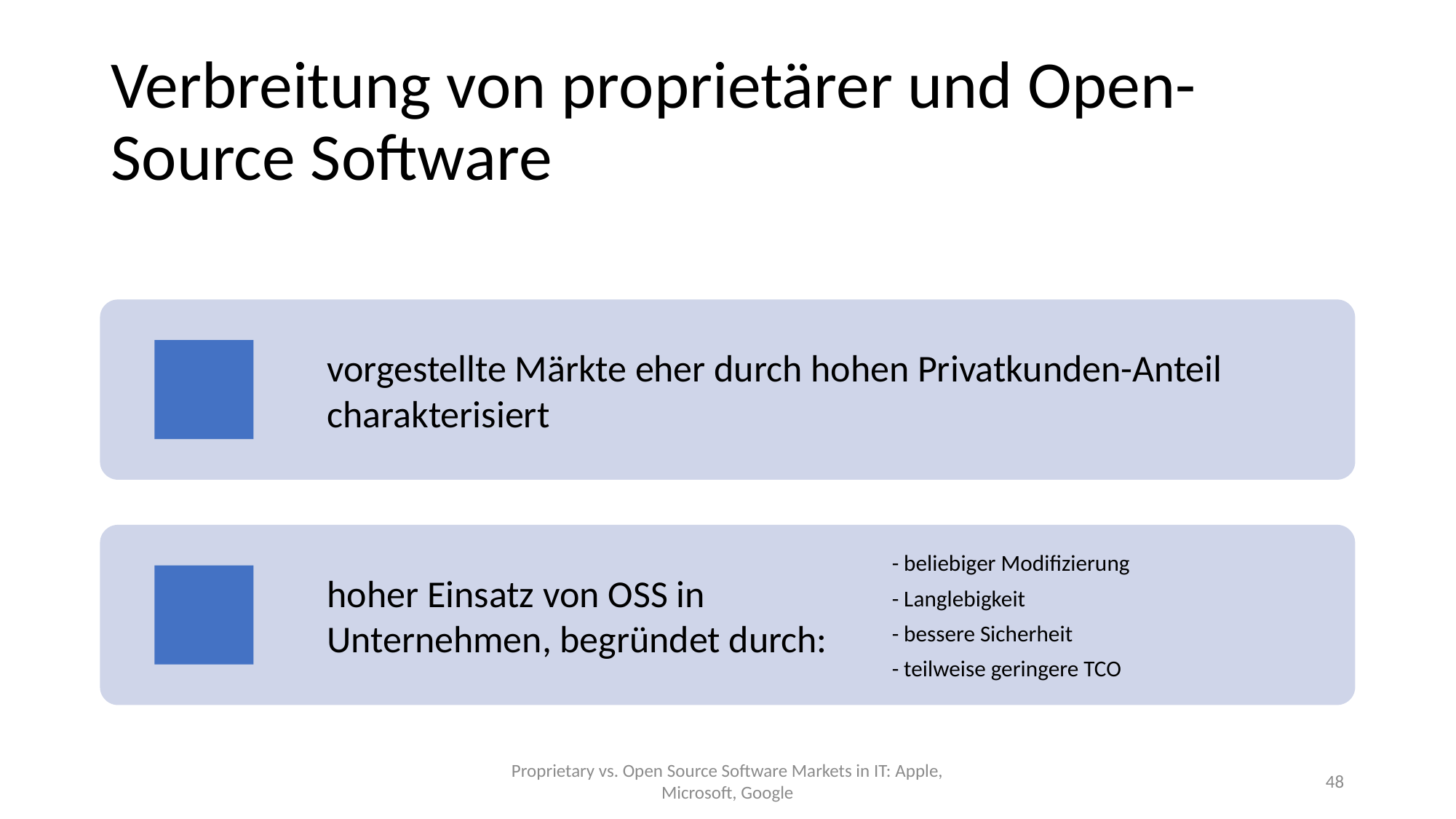

# Verbreitung von proprietärer und Open-Source Software
vorgestellte Märkte eher durch hohen Privatkunden-Anteil charakterisiert
hoher Einsatz von OSS in Unternehmen, begründet durch:
- beliebiger Modifizierung
- Langlebigkeit
- bessere Sicherheit
- teilweise geringere TCO
Proprietary vs. Open Source Software Markets in IT: Apple, Microsoft, Google
48